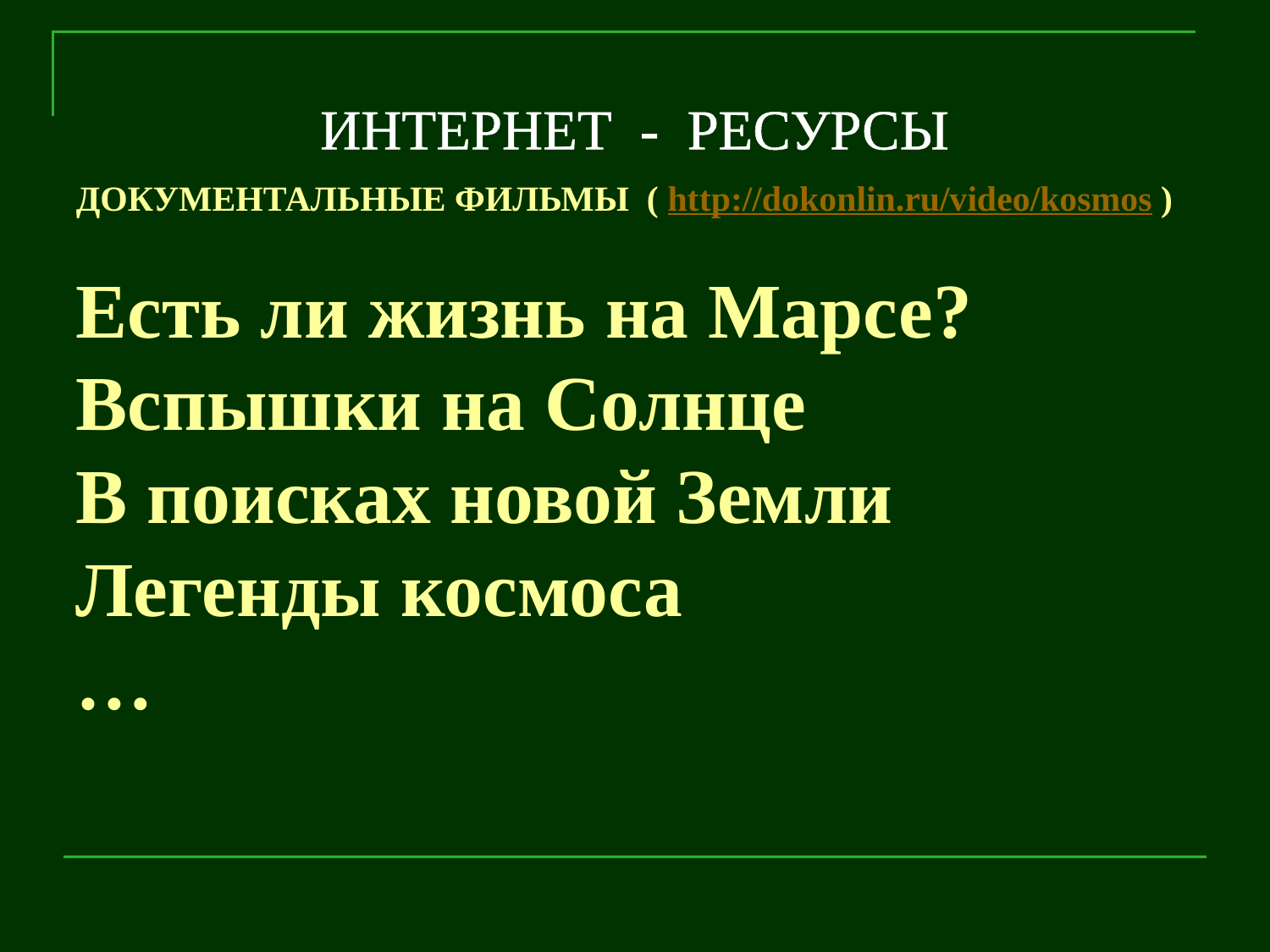

ИНТЕРНЕТ  -  РЕСУРСЫ
ДОКУМЕНТАЛЬНЫЕ ФИЛЬМЫ  ( http://dokonlin.ru/video/kosmos )

Есть ли жизнь на Марсе?
Вспышки на Солнце
В поисках новой Земли
Легенды космоса
…